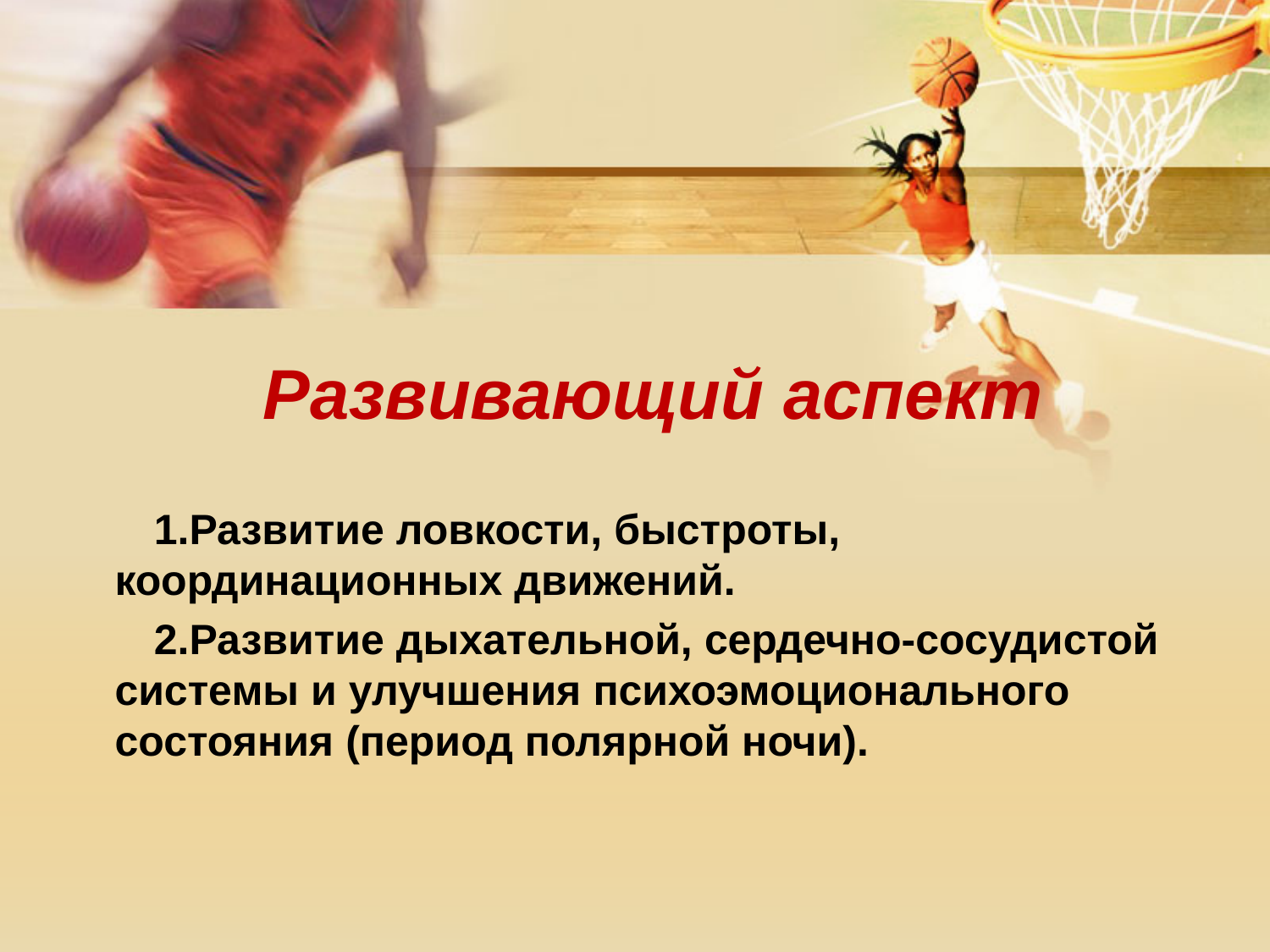

# Развивающий аспект
Развитие ловкости, быстроты, координационных движений.
Развитие дыхательной, сердечно-сосудистой системы и улучшения психоэмоционального состояния (период полярной ночи).